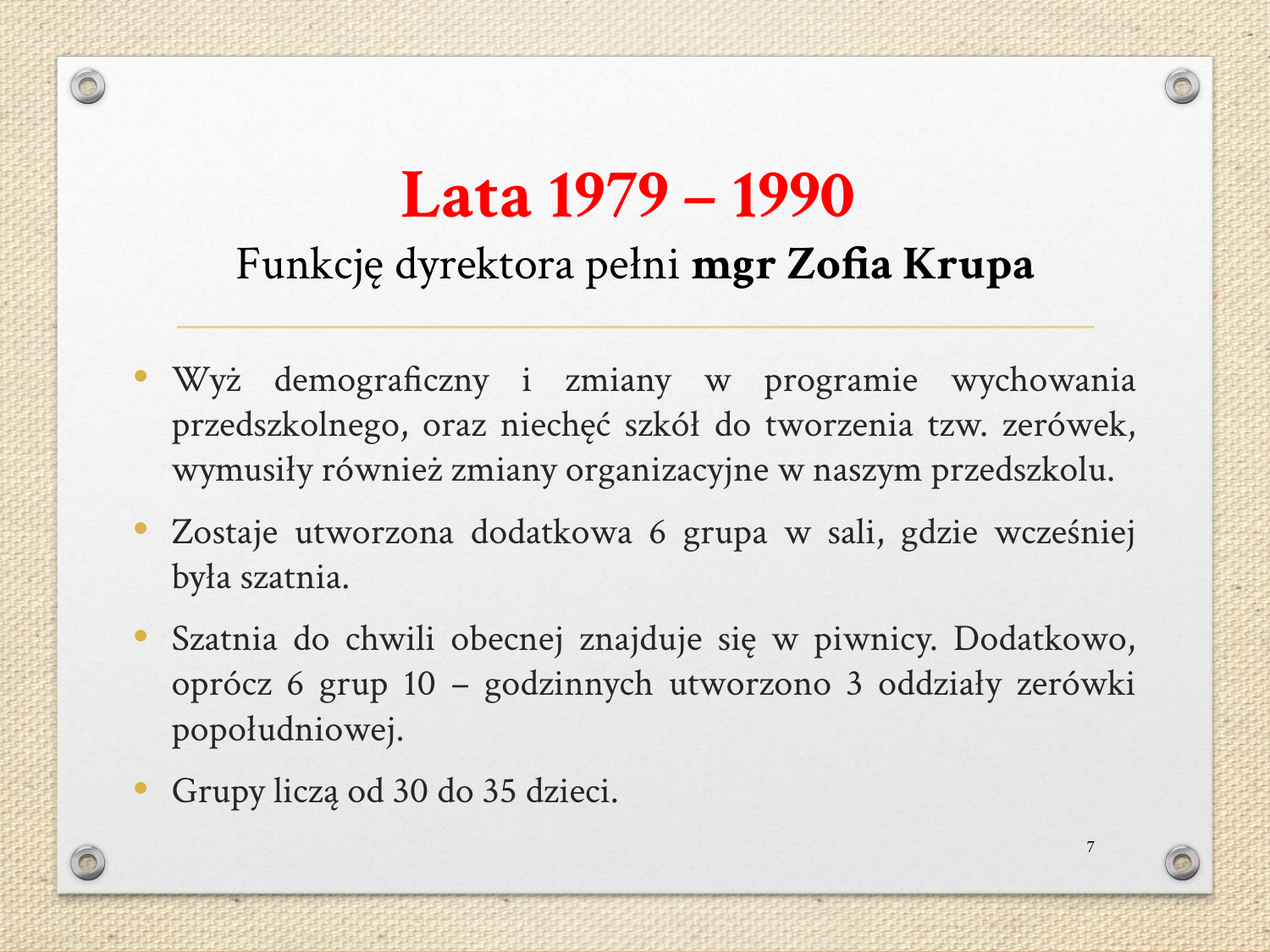

# Lata 1979 – 1990 Funkcję dyrektora pełni mgr Zofia Krupa
Wyż demograficzny i zmiany w programie wychowania przedszkolnego, oraz niechęć szkół do tworzenia tzw. zerówek, wymusiły również zmiany organizacyjne w naszym przedszkolu.
Zostaje utworzona dodatkowa 6 grupa w sali, gdzie wcześniej była szatnia.
Szatnia do chwili obecnej znajduje się w piwnicy. Dodatkowo, oprócz 6 grup 10 – godzinnych utworzono 3 oddziały zerówki popołudniowej.
Grupy liczą od 30 do 35 dzieci.

7